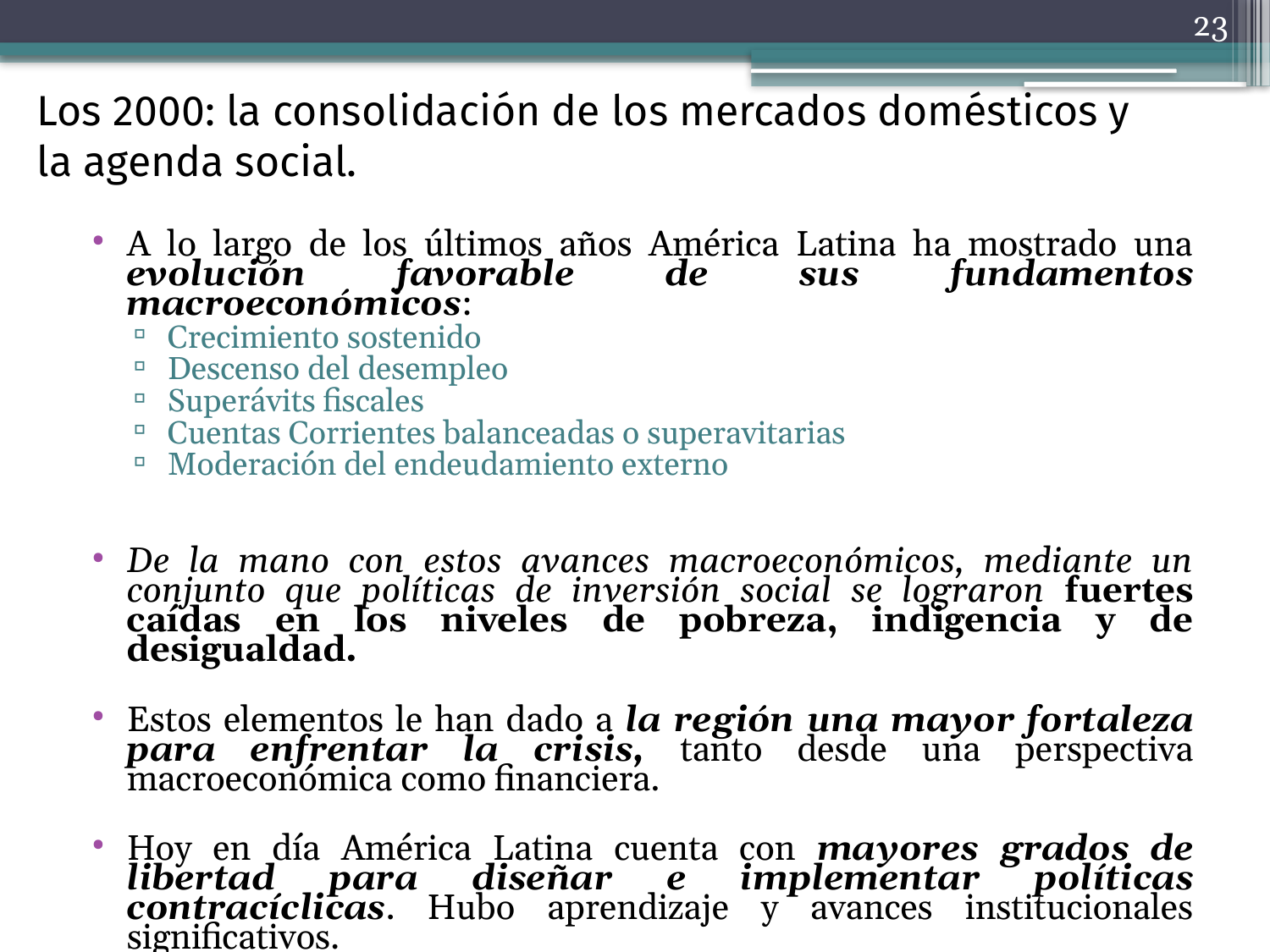

23
Los 2000: la consolidación de los mercados domésticos y la agenda social.
A lo largo de los últimos años América Latina ha mostrado una evolución favorable de sus fundamentos macroeconómicos:
Crecimiento sostenido
Descenso del desempleo
Superávits fiscales
Cuentas Corrientes balanceadas o superavitarias
Moderación del endeudamiento externo

De la mano con estos avances macroeconómicos, mediante un conjunto que políticas de inversión social se lograron fuertes caídas en los niveles de pobreza, indigencia y de desigualdad.

Estos elementos le han dado a la región una mayor fortaleza para enfrentar la crisis, tanto desde una perspectiva macroeconómica como financiera.

Hoy en día América Latina cuenta con mayores grados de libertad para diseñar e implementar políticas contracíclicas. Hubo aprendizaje y avances institucionales significativos.